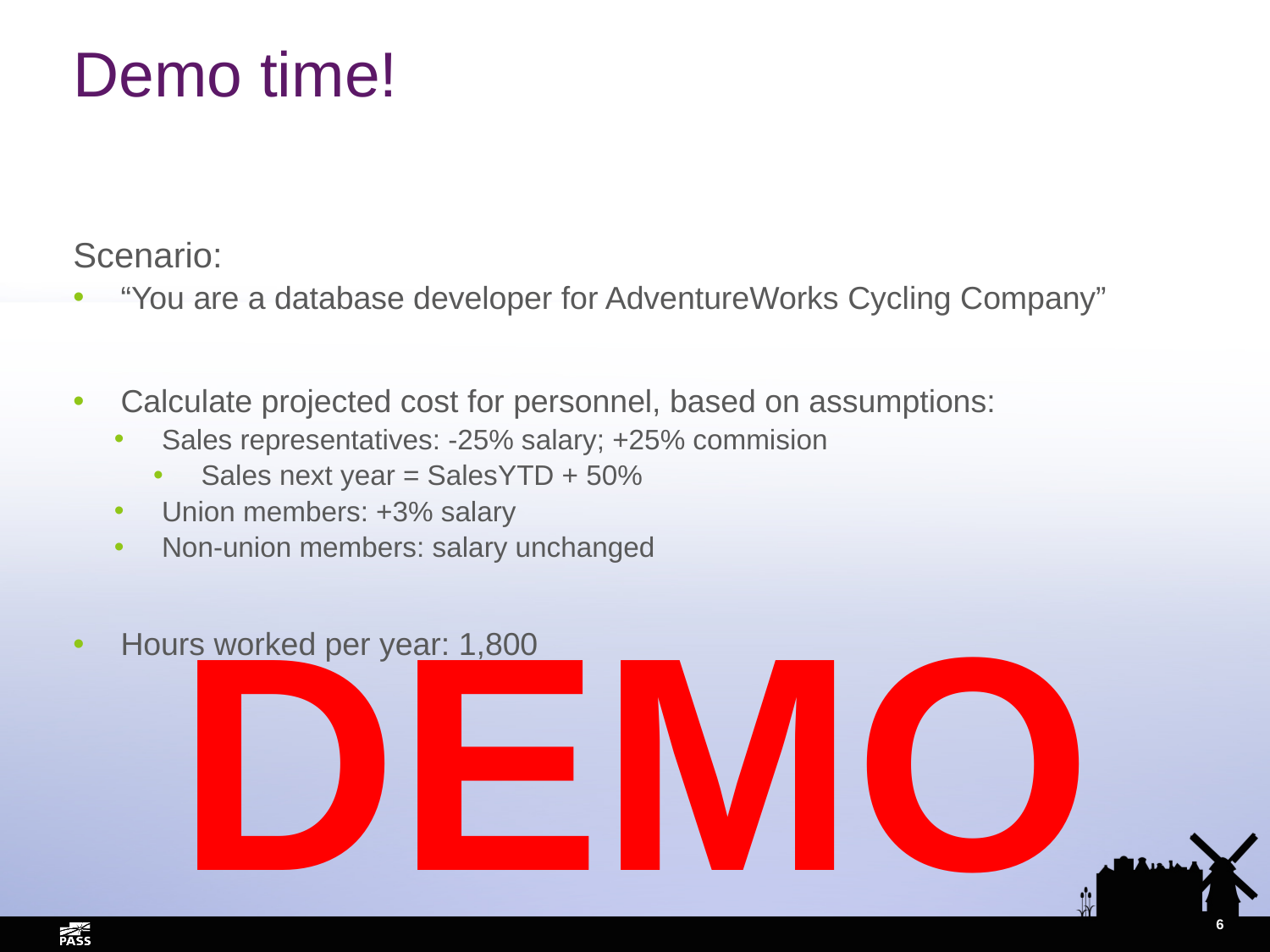

# Demo time!
Scenario:
“You are a database developer for AdventureWorks Cycling Company”

Calculate projected cost for personnel, based on assumptions:
Sales representatives: -25% salary; +25% commision
Sales next year = SalesYTD + 50%
Union members: +3% salary
Non-union members: salary unchanged

Hours worked per year: 1,800
DEMO